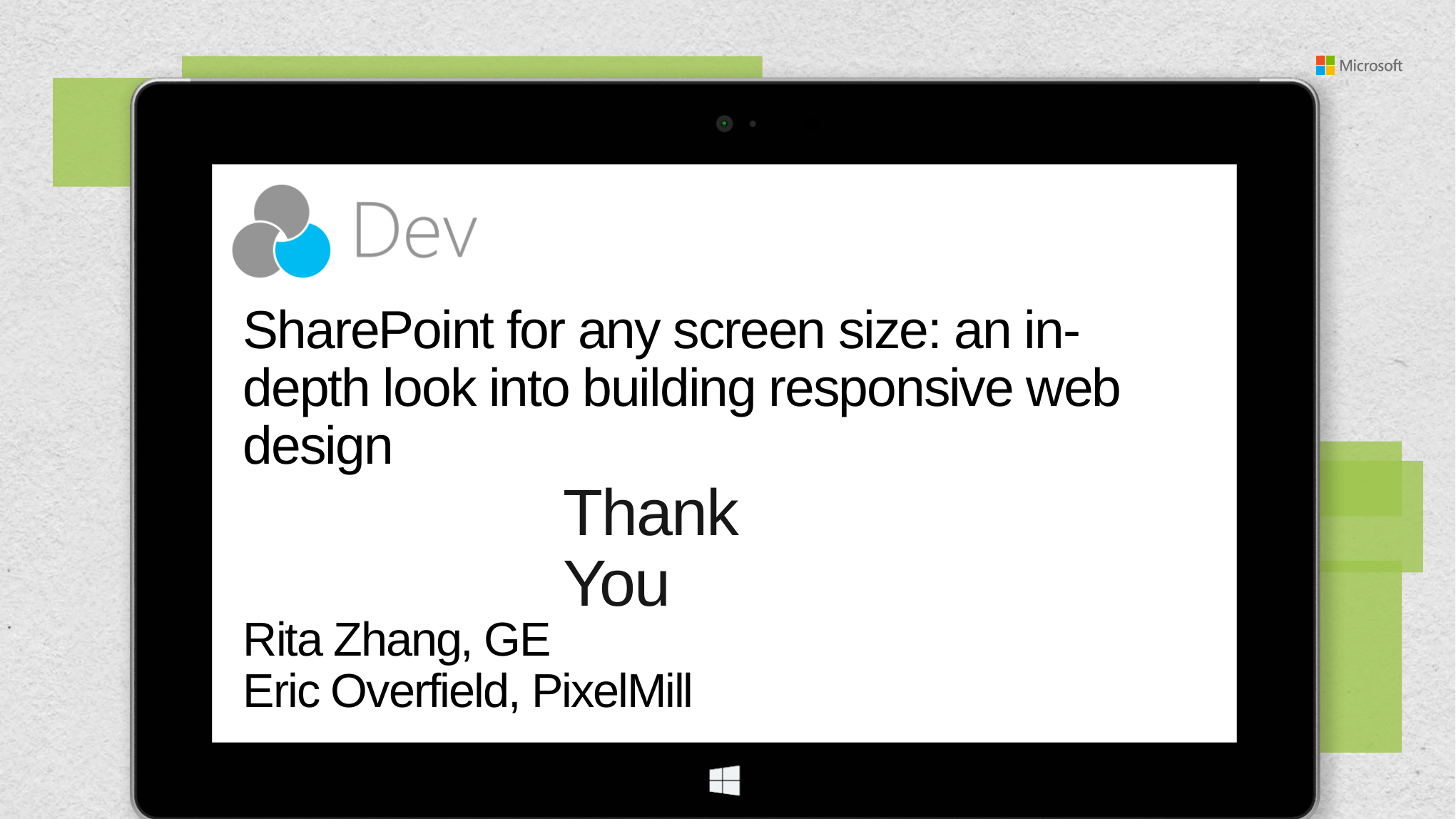

# SharePoint for any screen size: an in-depth look into building responsive web design
Thank You
Rita Zhang, GE
Eric Overfield, PixelMill